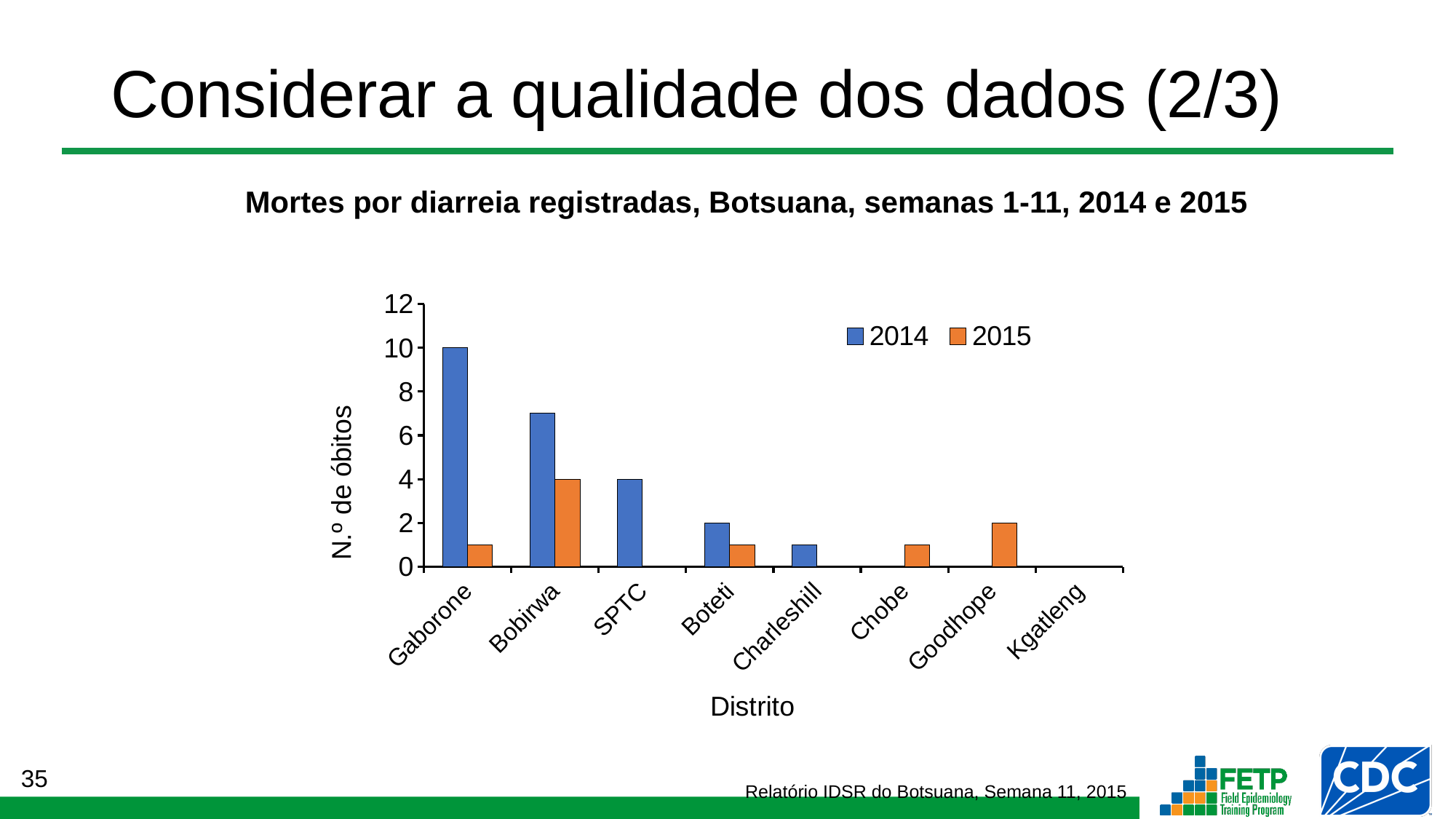

# Considerar a qualidade dos dados (2/3)
Mortes por diarreia registradas, Botsuana, semanas 1-11, 2014 e 2015

### Chart

| Category |  |  |
|---|---|---|
| Gaborone | 10.0 | 1.0 |
| Bobirwa | 7.0 | 4.0 |
| SPTC | 4.0 | 0.0 |
| Boteti | 2.0 | 1.0 |
| Charleshill | 1.0 | 0.0 |
| Chobe | 0.0 | 1.0 |
| Goodhope | 0.0 | 2.0 |
| Kgatleng | 0.0 | 0.0 |
Relatório IDSR do Botsuana, Semana 11, 2015